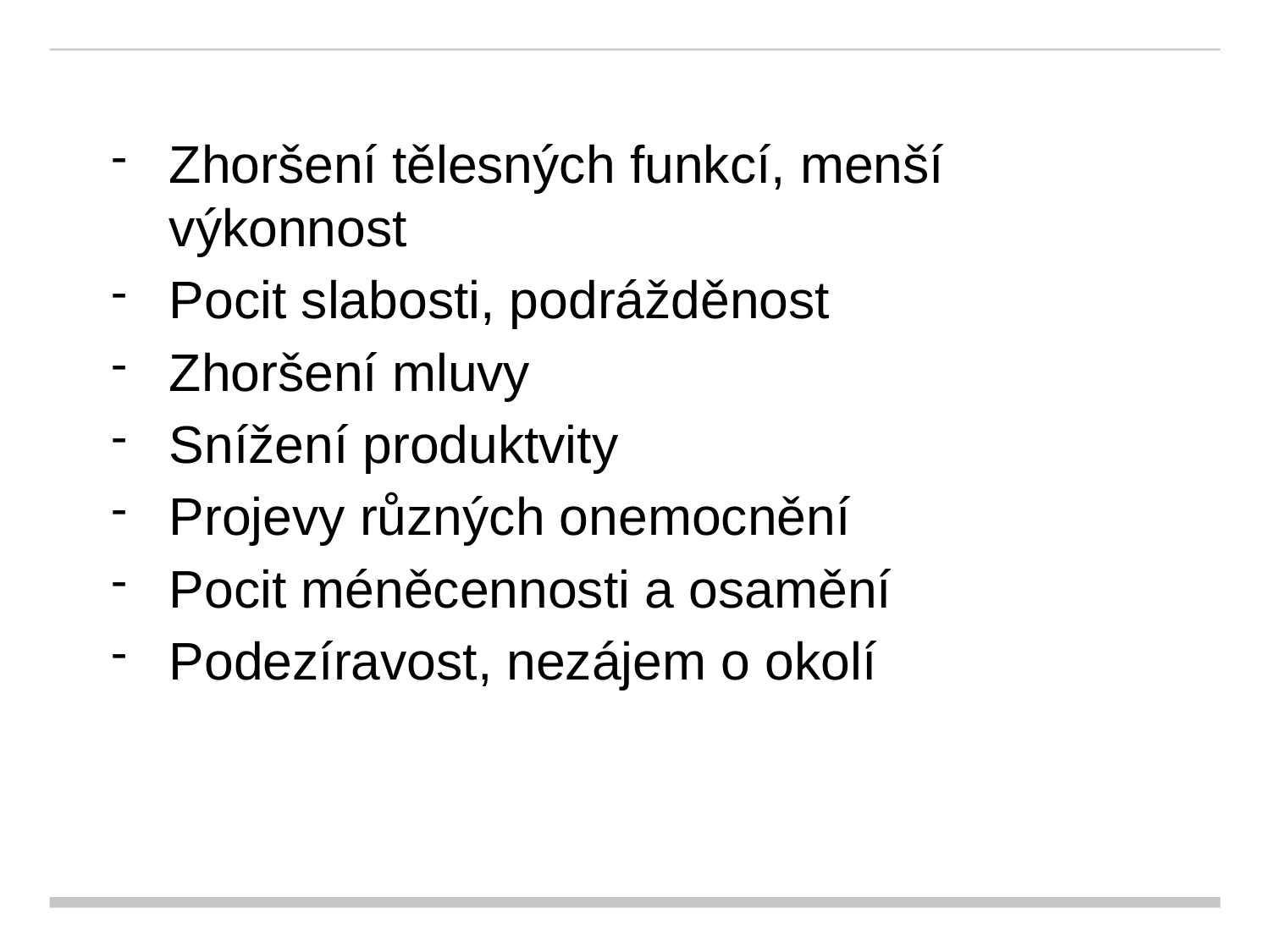

Zhoršení tělesných funkcí, menší výkonnost
Pocit slabosti, podrážděnost
Zhoršení mluvy
Snížení produktvity
Projevy různých onemocnění
Pocit méněcennosti a osamění
Podezíravost, nezájem o okolí